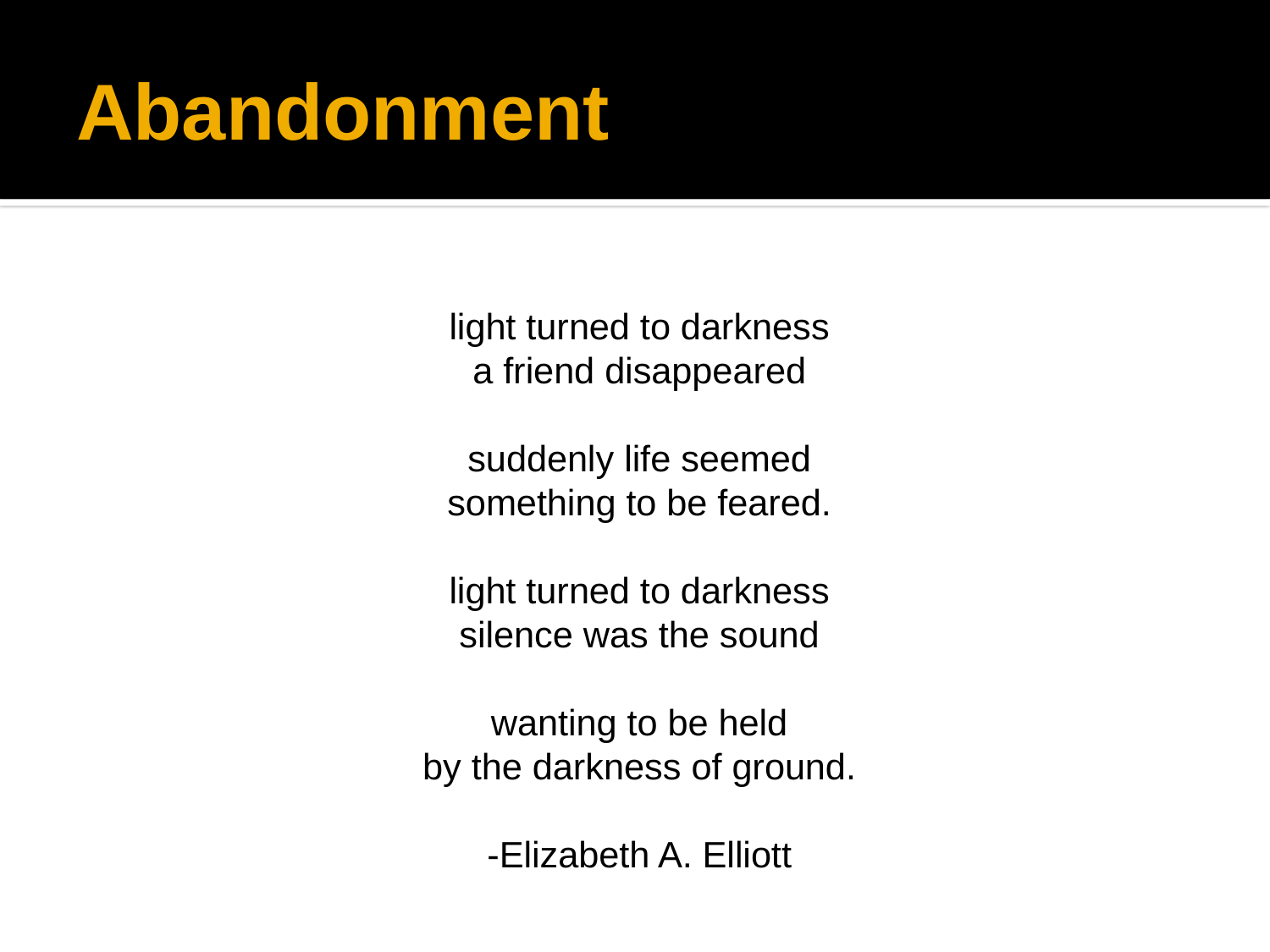

# Abandonment

light turned to darkness
a friend disappeared

suddenly life seemed
something to be feared.

light turned to darkness
silence was the sound

wanting to be held
by the darkness of ground.

-Elizabeth A. Elliott